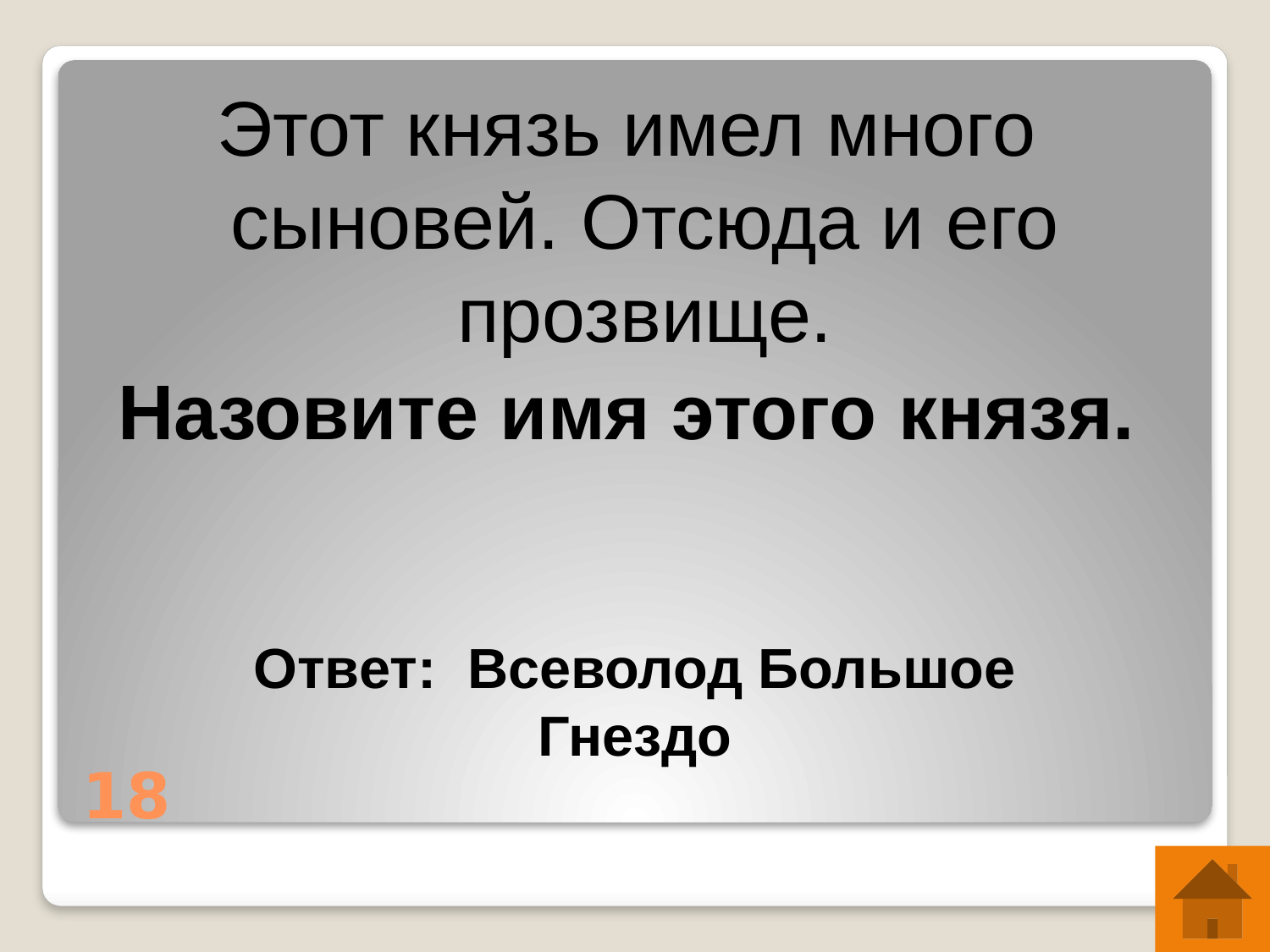

Этот князь имел много сыновей. Отсюда и его прозвище.
Назовите имя этого князя.
Ответ:  Всеволод Большое Гнездо
# 18